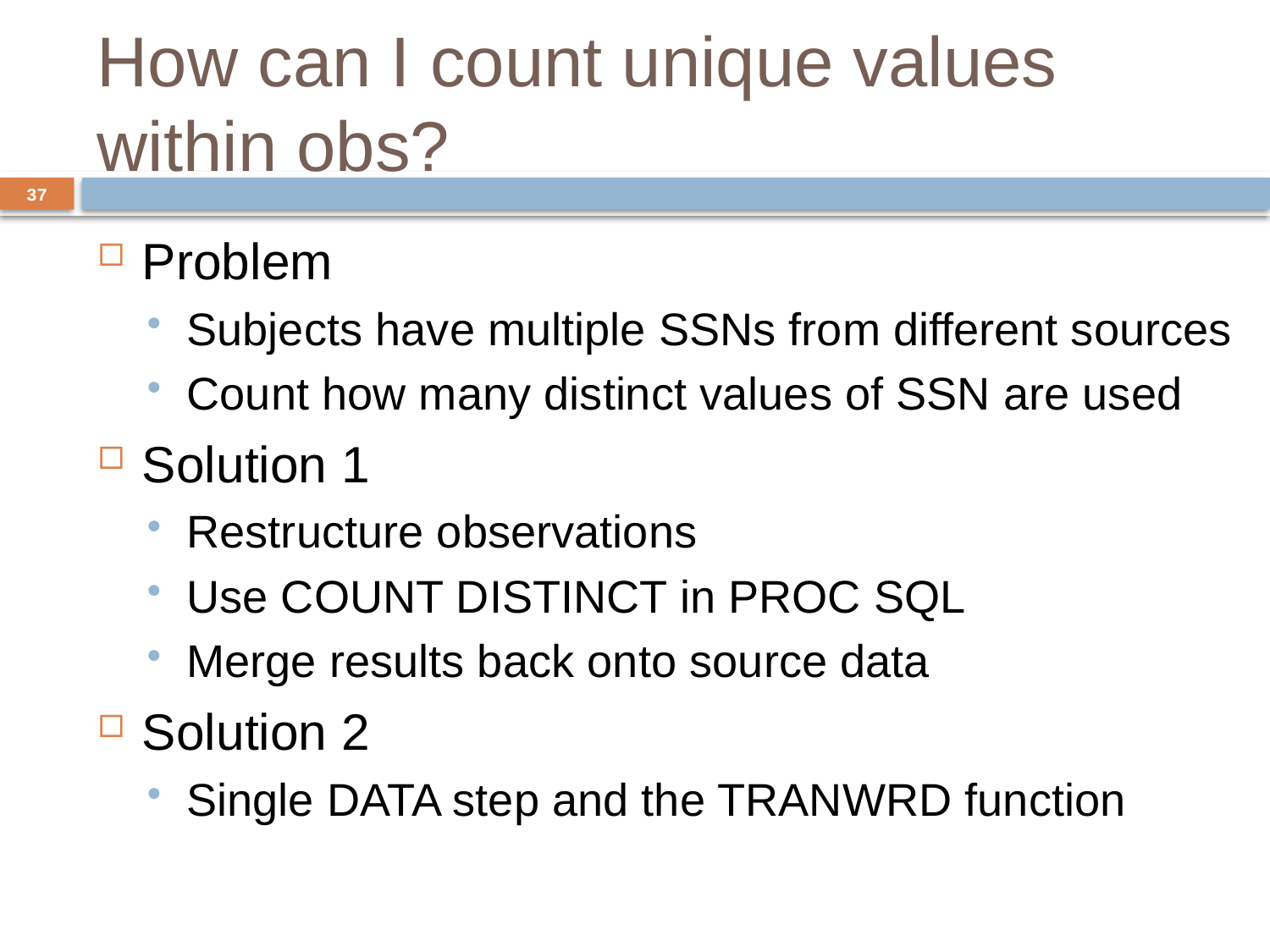

# How can I count unique values within obs?
37
Problem
Subjects have multiple SSNs from different sources
Count how many distinct values of SSN are used
Solution 1
Restructure observations
Use COUNT DISTINCT in PROC SQL
Merge results back onto source data
Solution 2
Single DATA step and the TRANWRD function